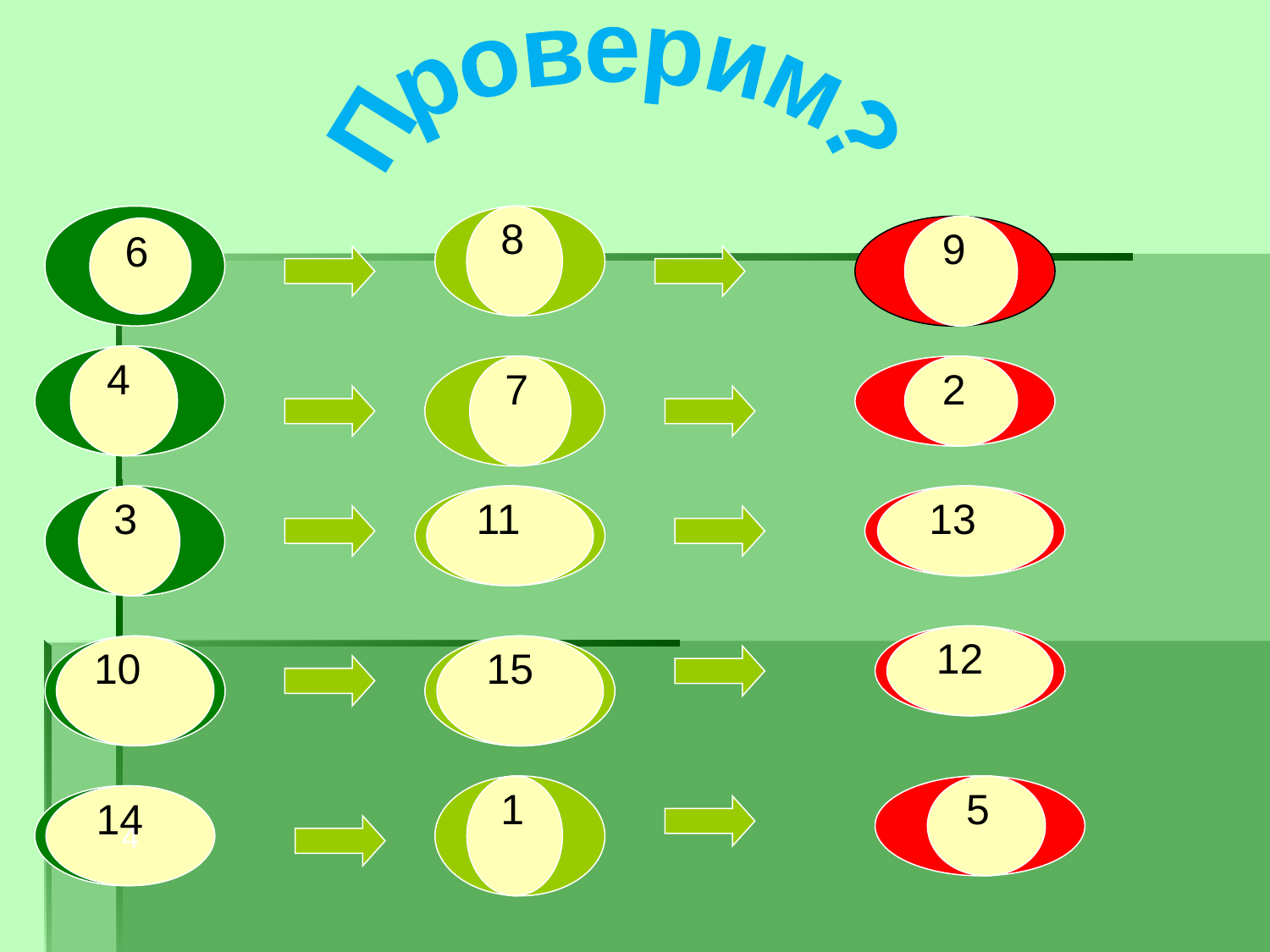

Проверим?

6

8

9

4

7

2

3

11

13

12

10

15

1

5

4
14